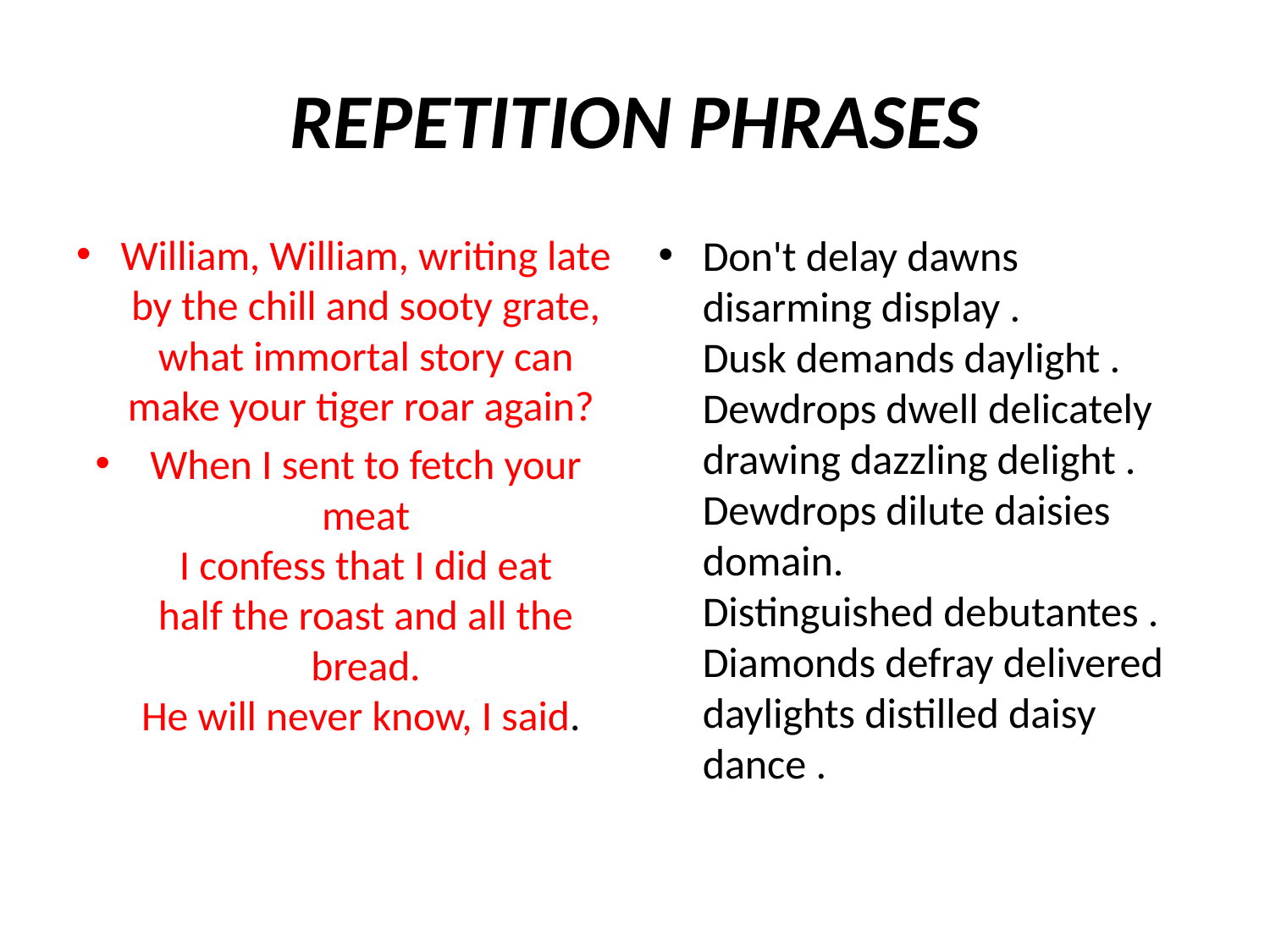

# REPETITION PHRASES
William, William, writing late
by the chill and sooty grate,
what immortal story can
make your tiger roar again?
When I sent to fetch your meat
I confess that I did eat
half the roast and all the bread.
He will never know, I said.
Don't delay dawns disarming display .
Dusk demands daylight .
Dewdrops dwell delicately
drawing dazzling delight .
Dewdrops dilute daisies domain.
Distinguished debutantes . Diamonds defray delivered
daylights distilled daisy dance .